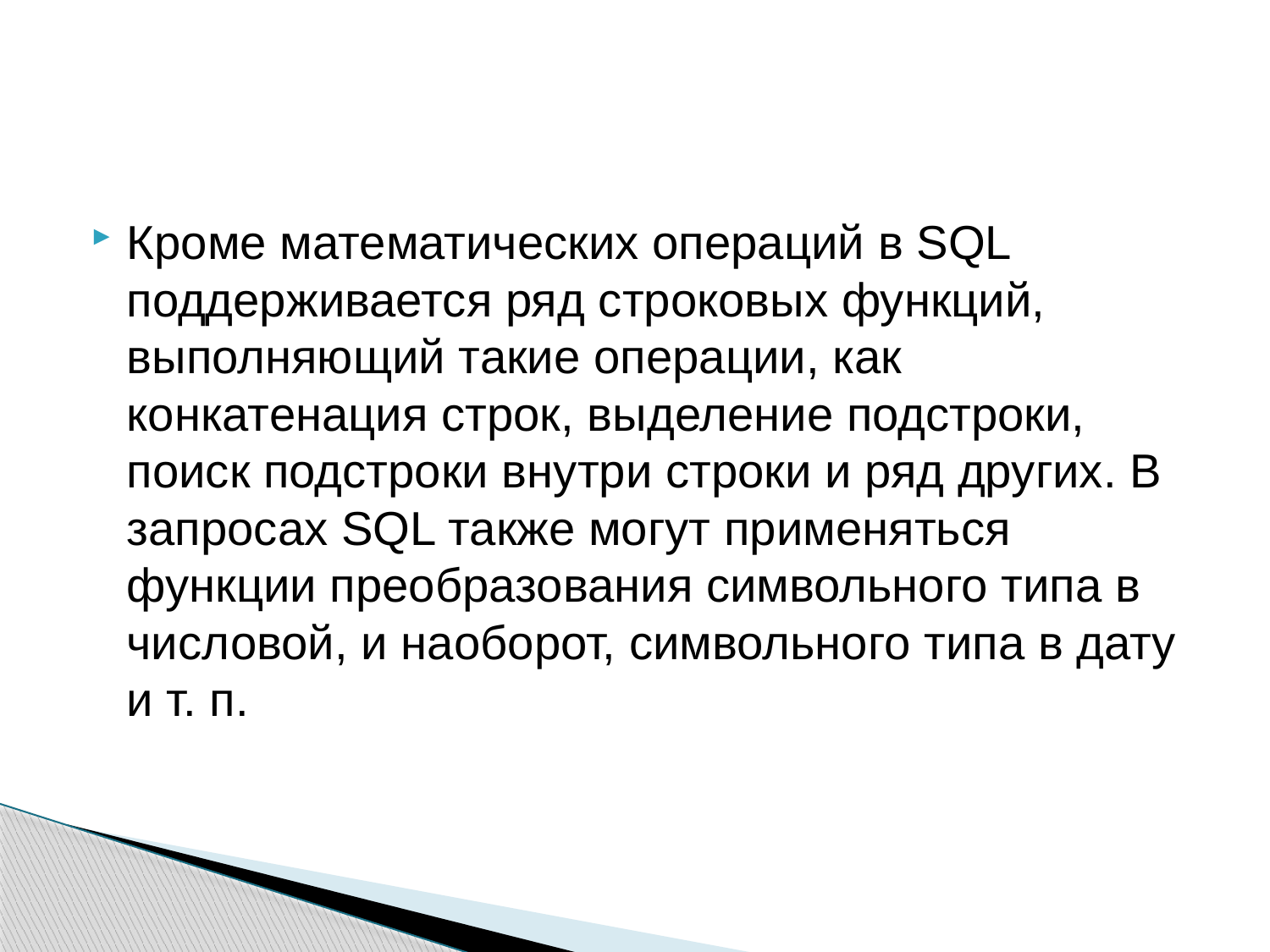

Кроме математических операций в SQL поддерживается ряд строковых функций, выполняющий такие операции, как конкатенация строк, выделение подстроки, поиск подстроки внутри строки и ряд других. В запросах SQL также могут применяться функции преобразования символьного типа в числовой, и наоборот, символьного типа в дату и т. п.